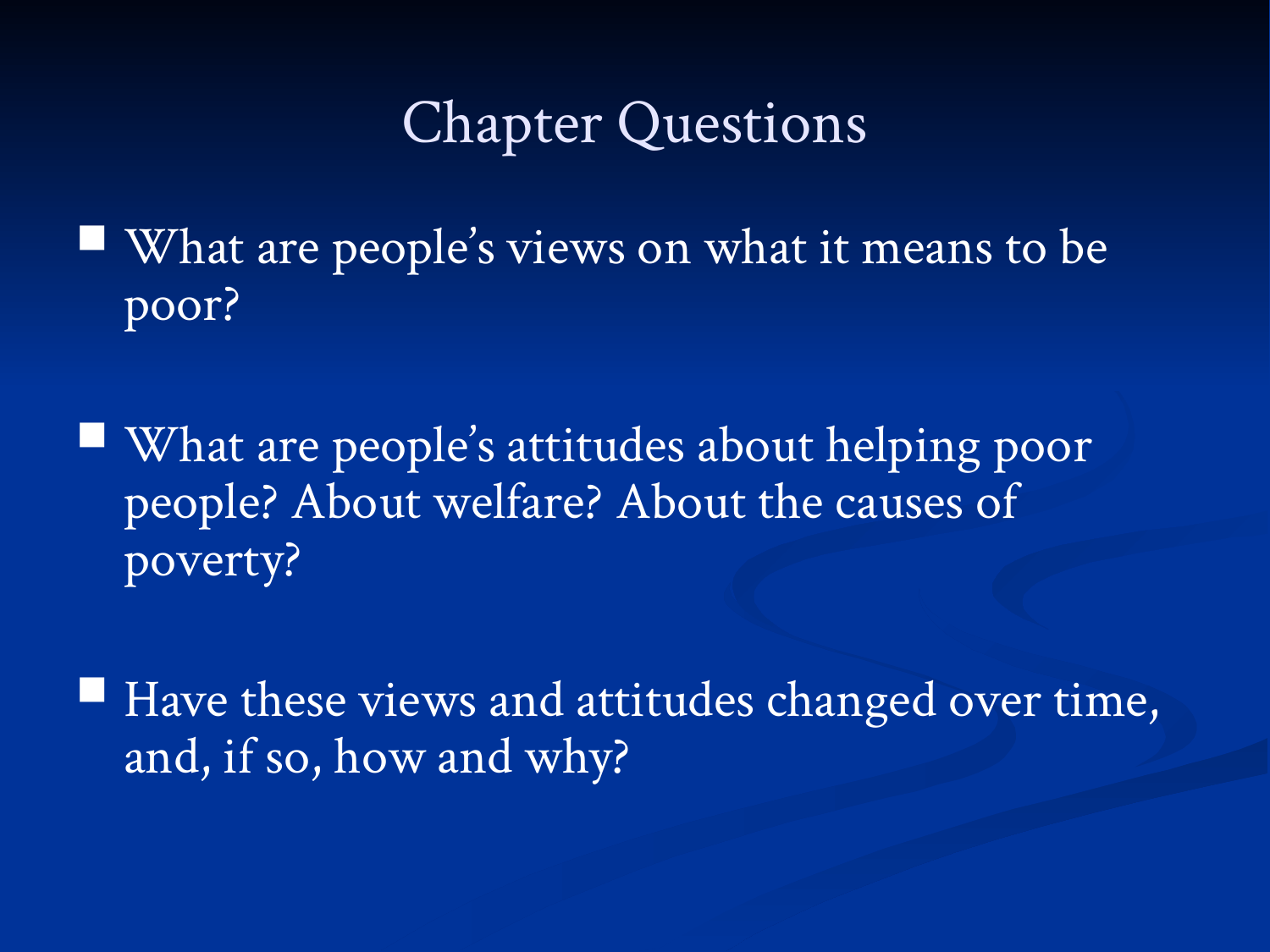

# Chapter Questions
What are people’s views on what it means to be poor?

What are people’s attitudes about helping poor people? About welfare? About the causes of poverty?

Have these views and attitudes changed over time, and, if so, how and why?